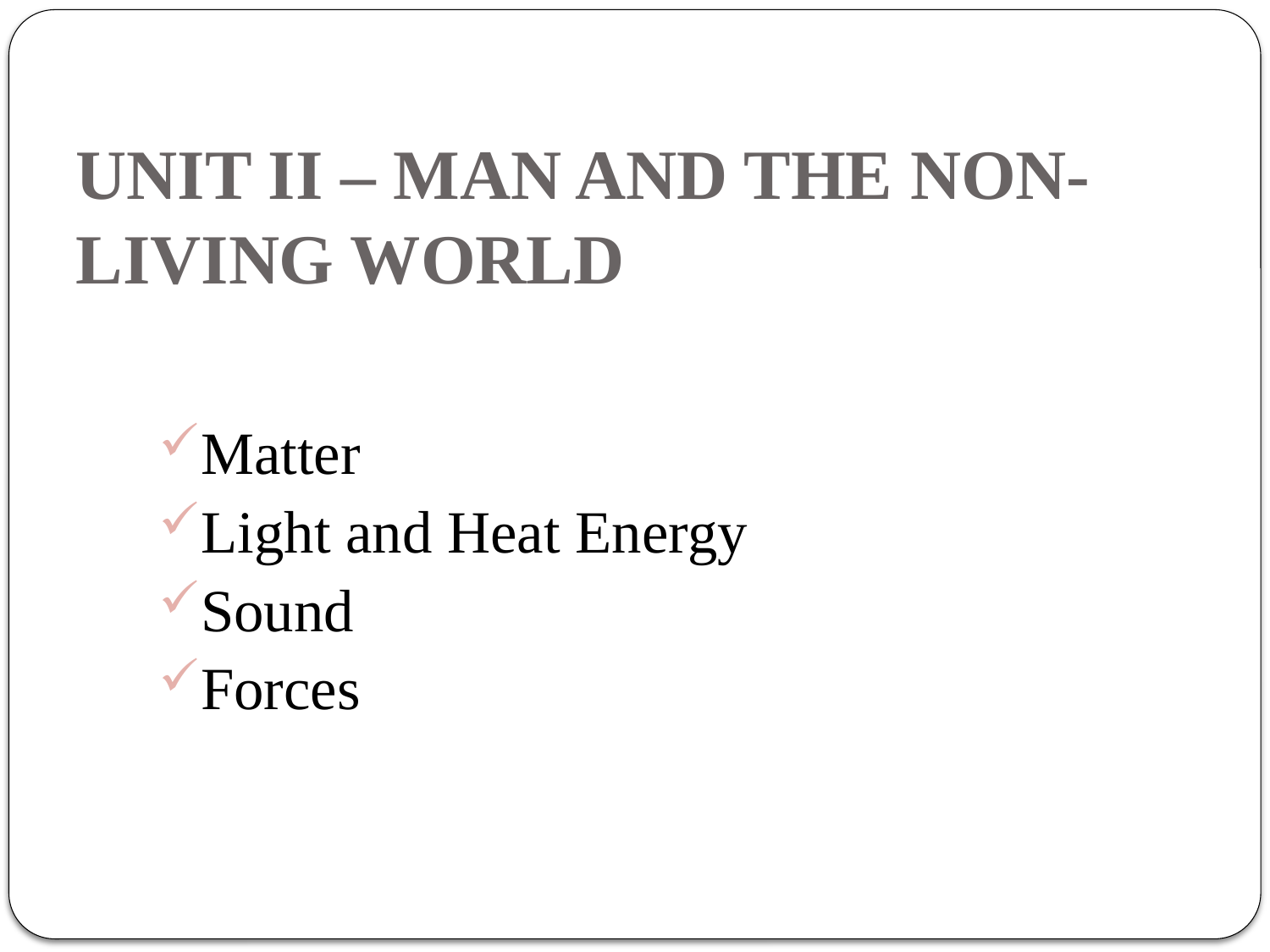

# UNIT II – MAN AND THE NON-LIVING WORLD

Matter
Light and Heat Energy
Sound
Forces